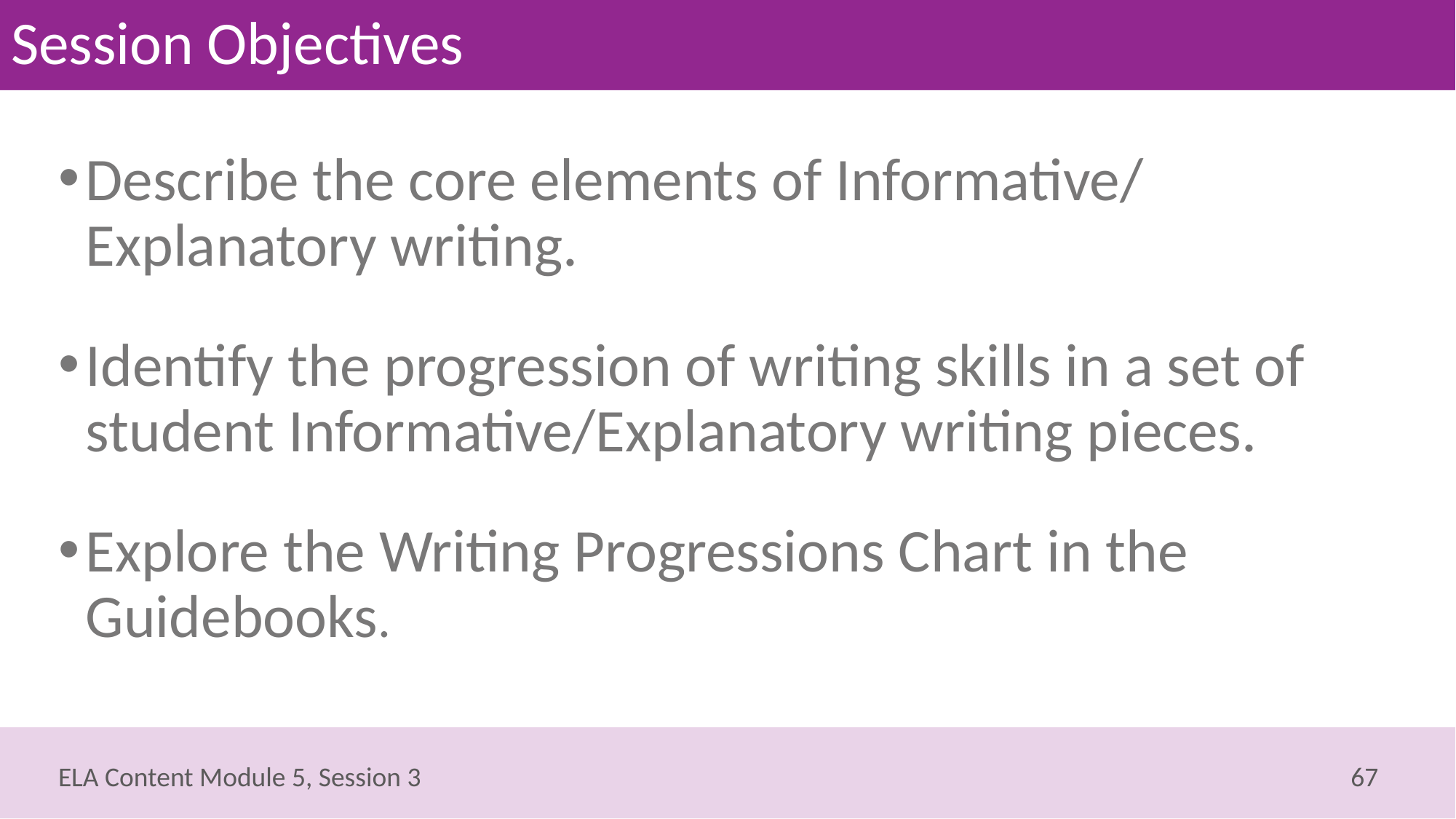

# Session Objectives
Describe the core elements of Informative/ Explanatory writing.

Identify the progression of writing skills in a set of student Informative/Explanatory writing pieces.

Explore the Writing Progressions Chart in the Guidebooks.
67